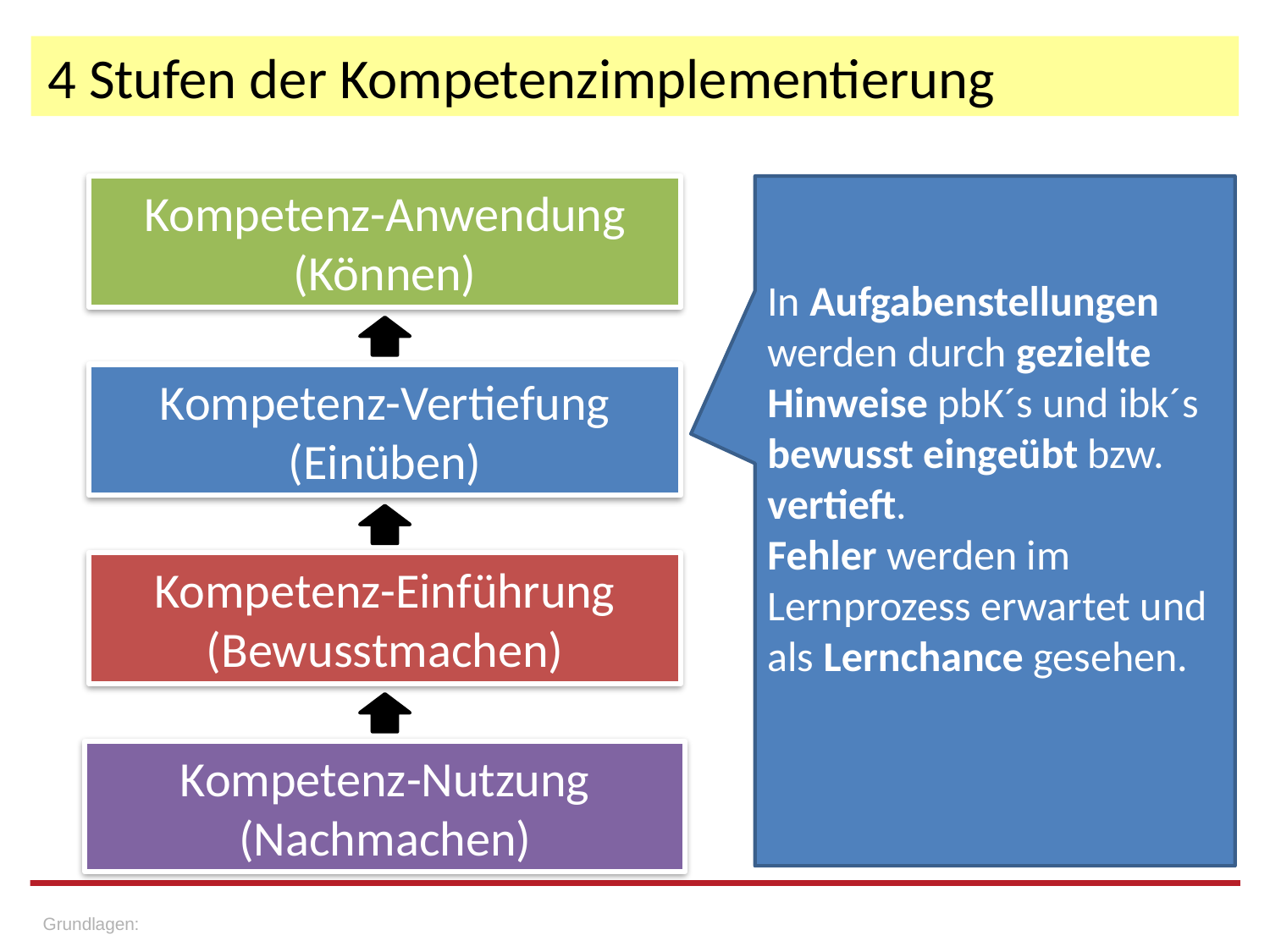

# 4 Stufen der Kompetenzimplementierung

Kompetenz-Anwendung
(Können)

Kompetenz-Vertiefung
(Einüben)

Kompetenz-Einführung
(Bewusstmachen)

Kompetenz-Nutzung
(Nachmachen)
In Aufgabenstellungen werden durch gezielte Hinweise pbK´s und ibk´s bewusst eingeübt bzw. vertieft.
Fehler werden im Lernprozess erwartet und als Lernchance gesehen.

Grundlagen: